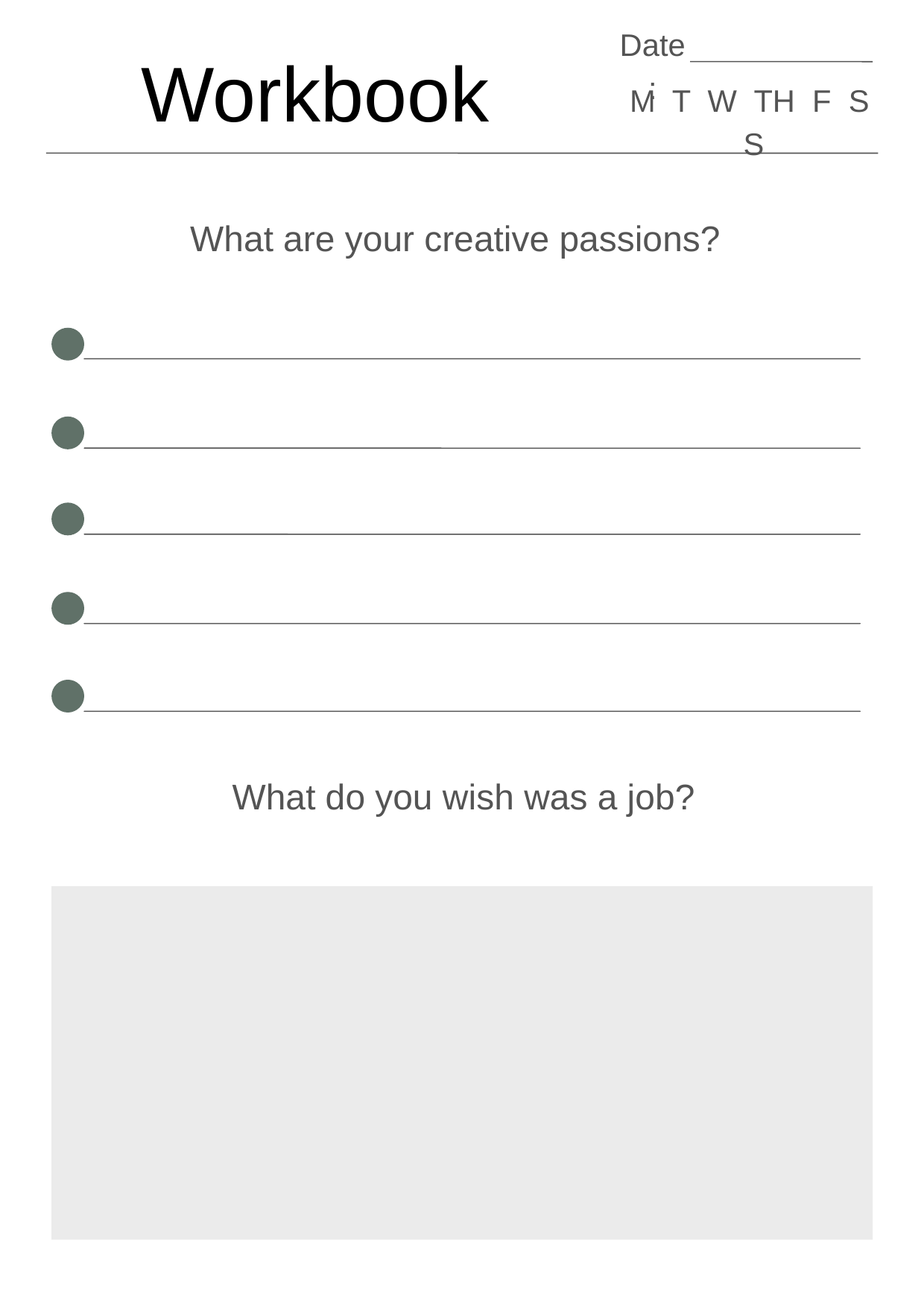

Date:
Workbook

M  T  W  TH  F  S  S

What are your creative passions?

What do you wish was a job?